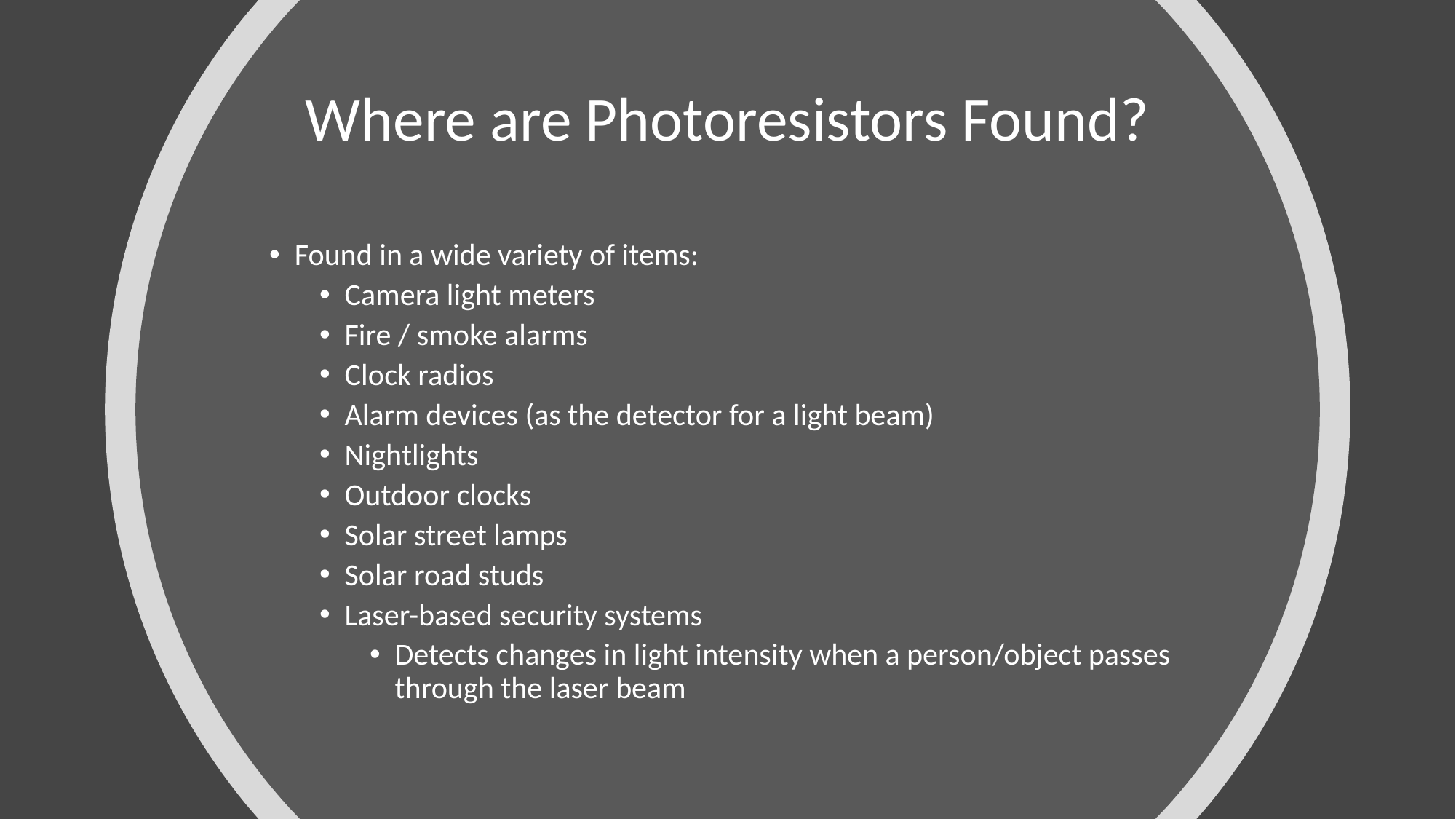

# Where are Photoresistors Found?
Found in a wide variety of items:
Camera light meters
Fire / smoke alarms
Clock radios
Alarm devices (as the detector for a light beam)
Nightlights
Outdoor clocks
Solar street lamps
Solar road studs
Laser-based security systems
Detects changes in light intensity when a person/object passes through the laser beam